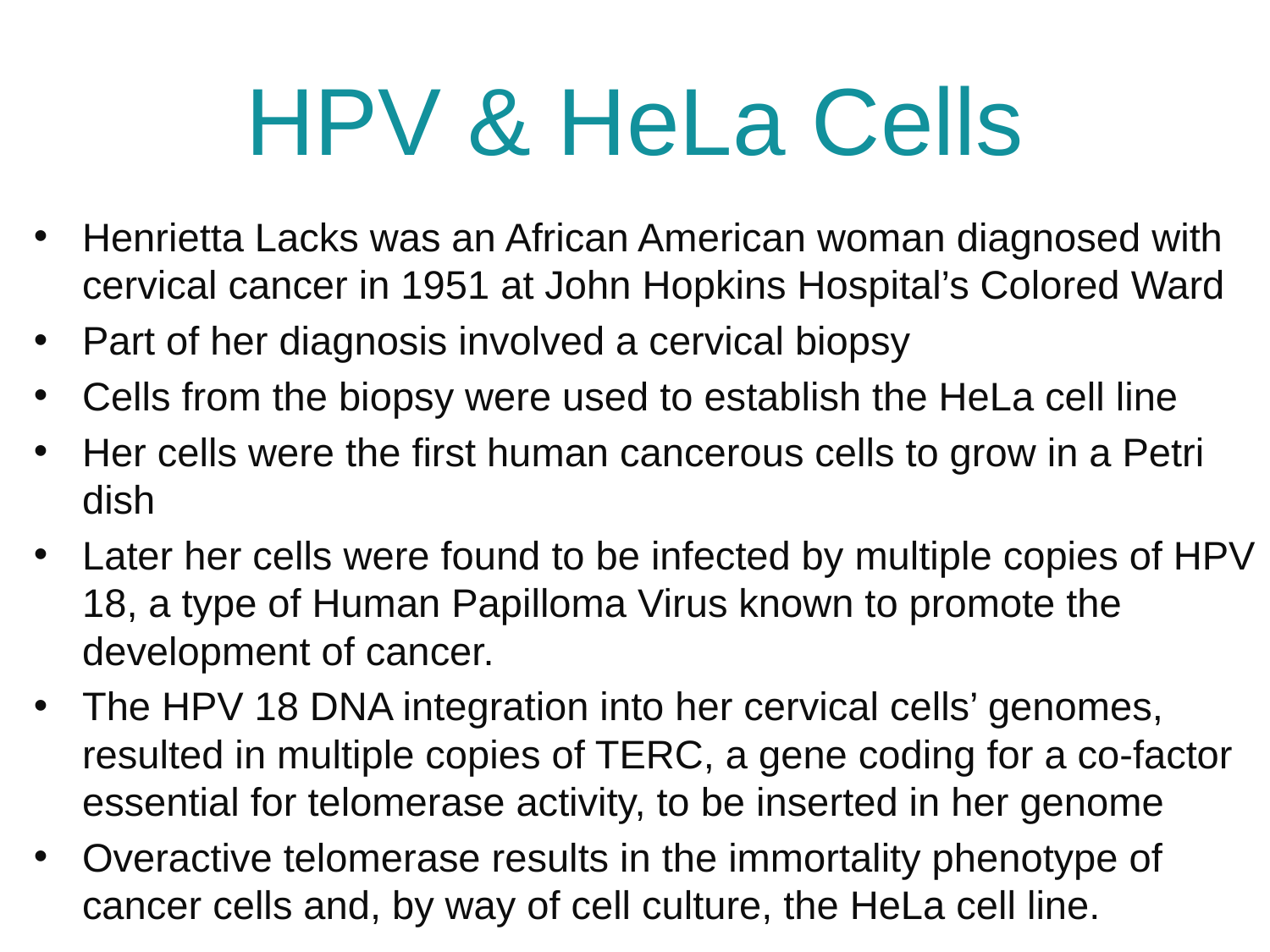

# HPV & HeLa Cells
Henrietta Lacks was an African American woman diagnosed with cervical cancer in 1951 at John Hopkins Hospital’s Colored Ward
Part of her diagnosis involved a cervical biopsy
Cells from the biopsy were used to establish the HeLa cell line
Her cells were the first human cancerous cells to grow in a Petri dish
Later her cells were found to be infected by multiple copies of HPV 18, a type of Human Papilloma Virus known to promote the development of cancer.
The HPV 18 DNA integration into her cervical cells’ genomes, resulted in multiple copies of TERC, a gene coding for a co-factor essential for telomerase activity, to be inserted in her genome
Overactive telomerase results in the immortality phenotype of cancer cells and, by way of cell culture, the HeLa cell line.